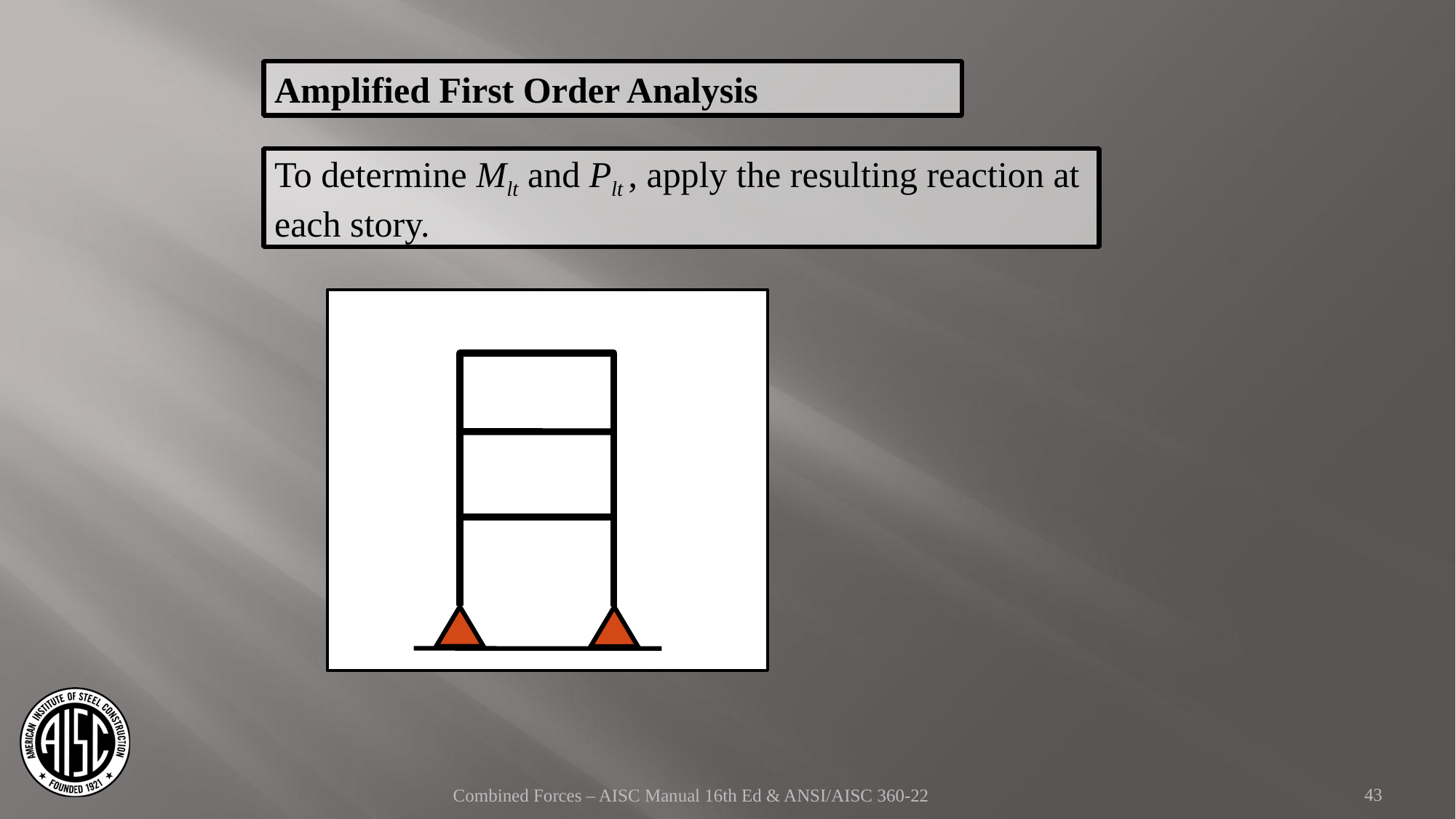

Amplified First Order Analysis
To determine Mlt and Plt , apply the resulting reaction at each story.

43
Combined Forces – AISC Manual 16th Ed & ANSI/AISC 360-22